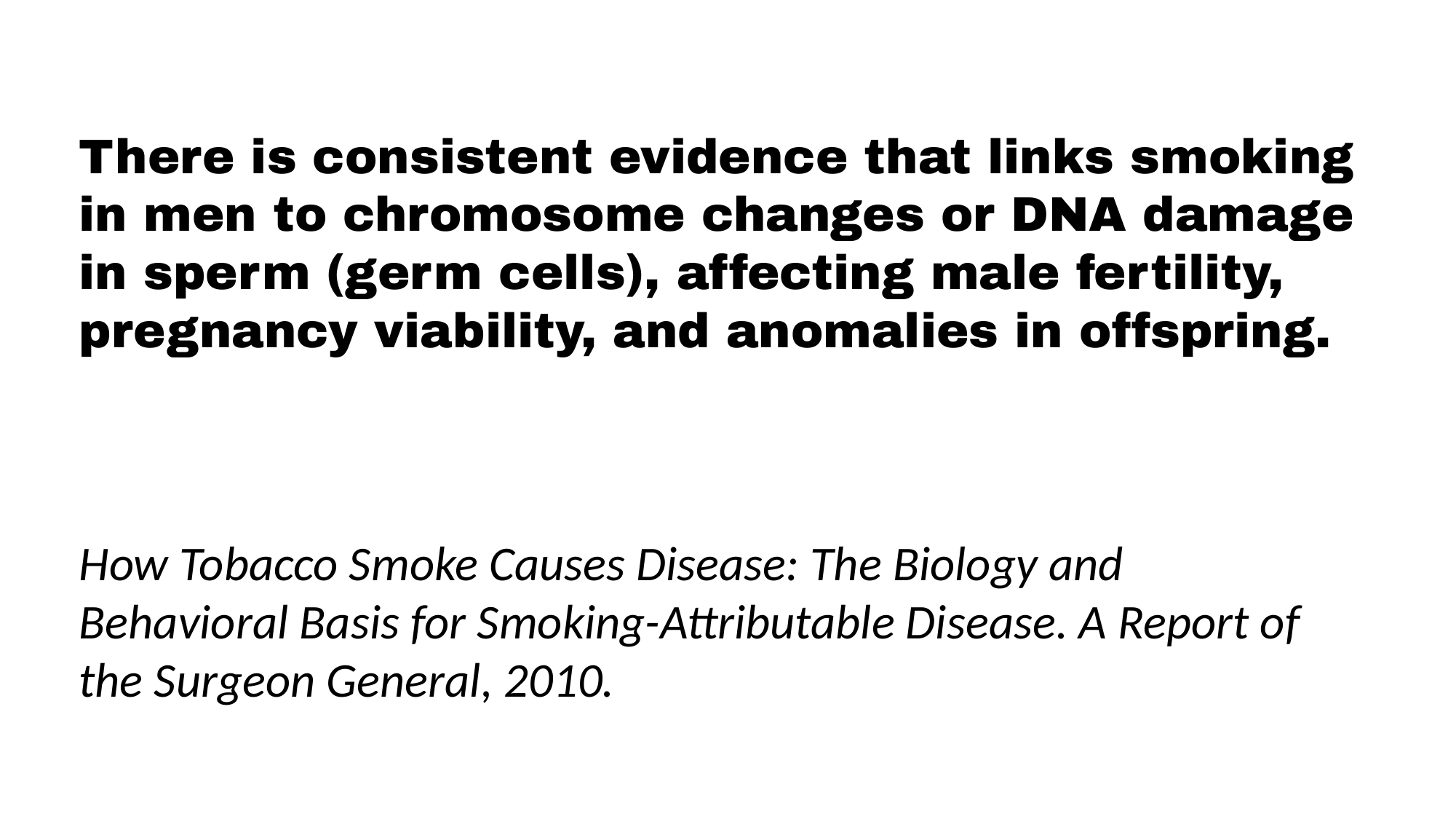

There is consistent evidence that links smoking in men to chromosome changes or DNA damage in sperm (germ cells), affecting male fertility, pregnancy viability, and anomalies in offspring.

How Tobacco Smoke Causes Disease: The Biology and
Behavioral Basis for Smoking-Attributable Disease. A Report of the Surgeon General, 2010.